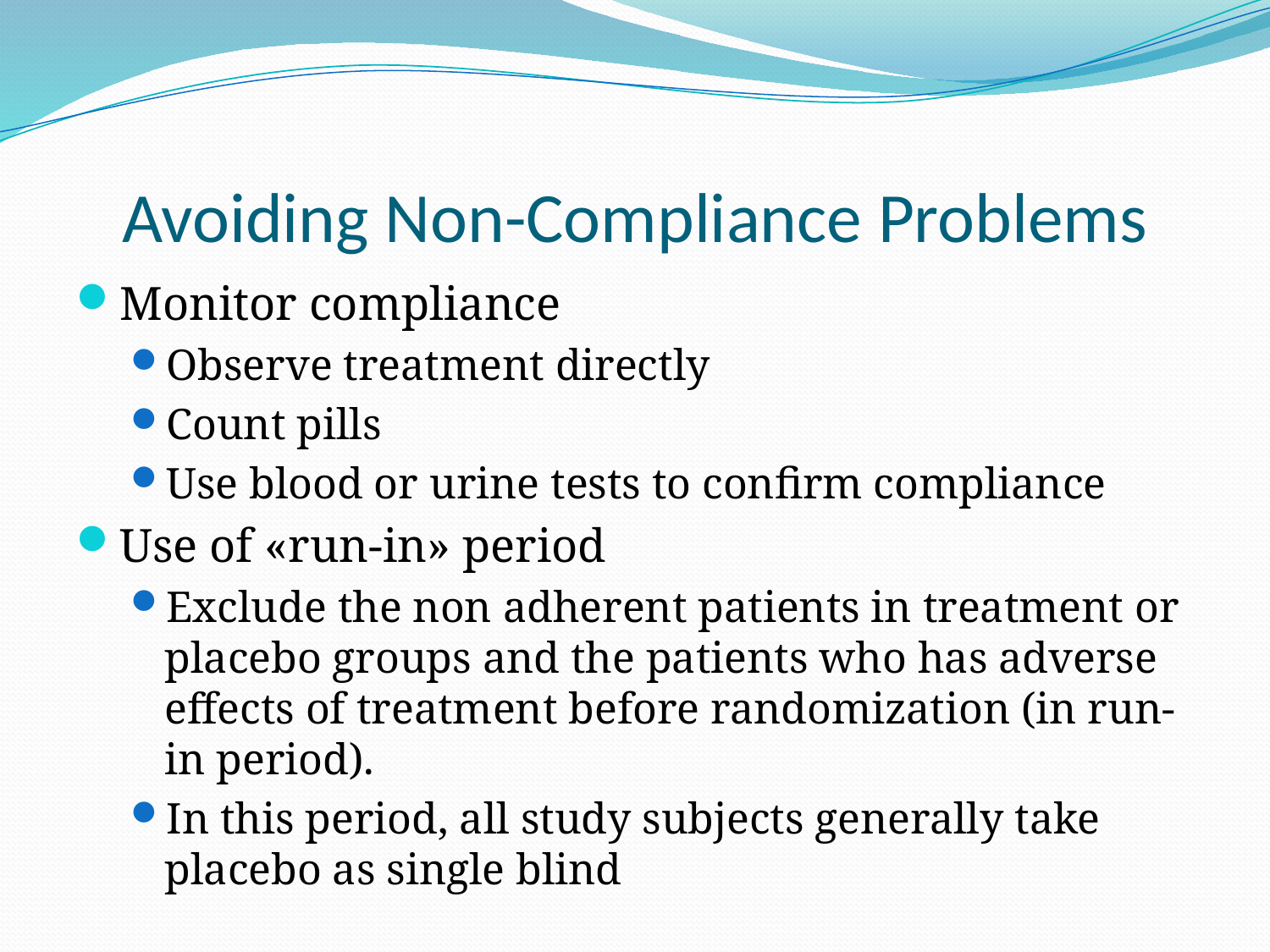

# Avoiding Non-Compliance Problems
Monitor compliance
Observe treatment directly
Count pills
Use blood or urine tests to confirm compliance
Use of «run-in» period
Exclude the non adherent patients in treatment or placebo groups and the patients who has adverse effects of treatment before randomization (in run-in period).
In this period, all study subjects generally take placebo as single blind